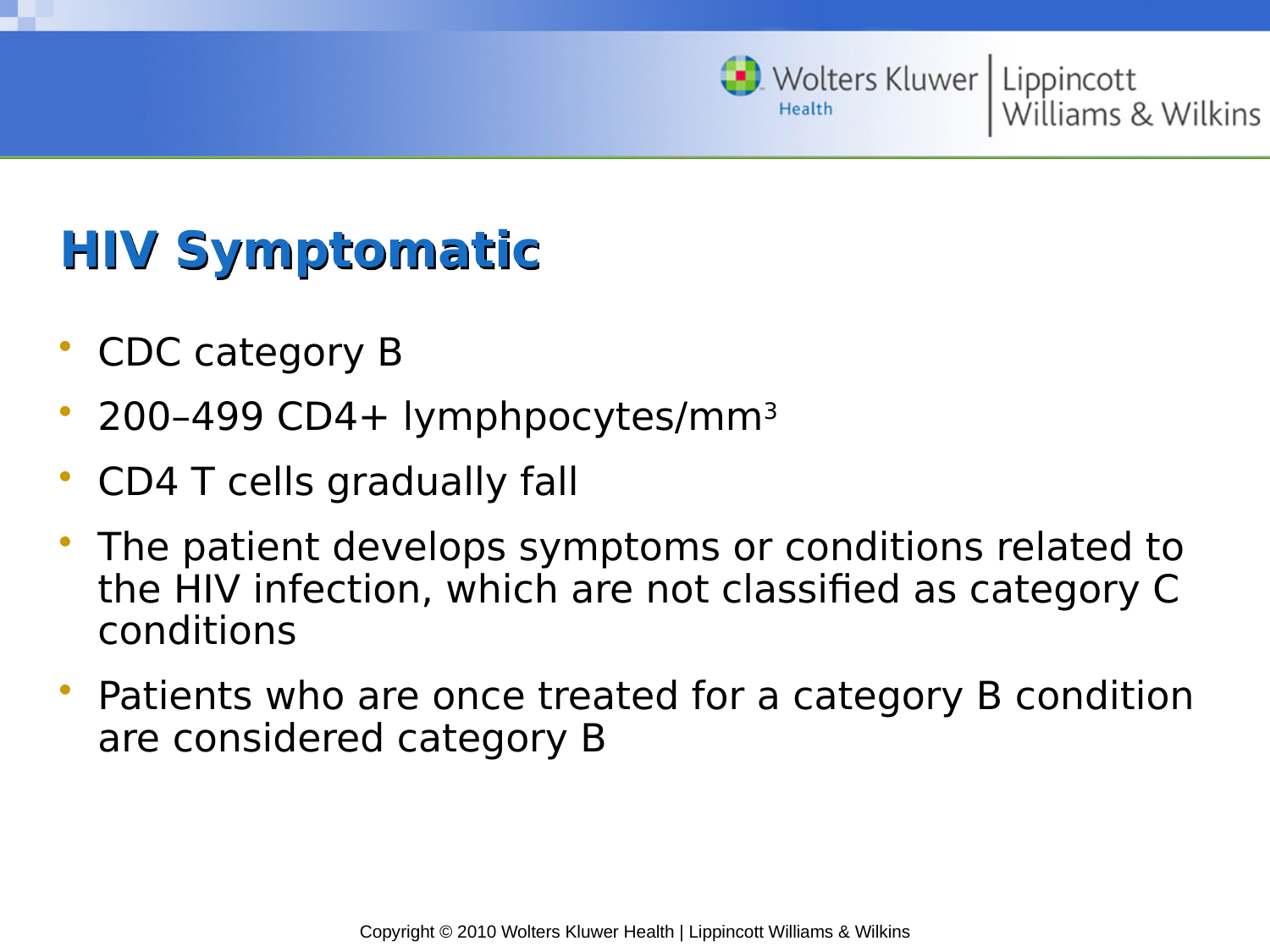

# HIV Symptomatic
CDC category B
200–499 CD4+ lymphpocytes/mm3
CD4 T cells gradually fall
The patient develops symptoms or conditions related to the HIV infection, which are not classified as category C conditions
Patients who are once treated for a category B condition are considered category B